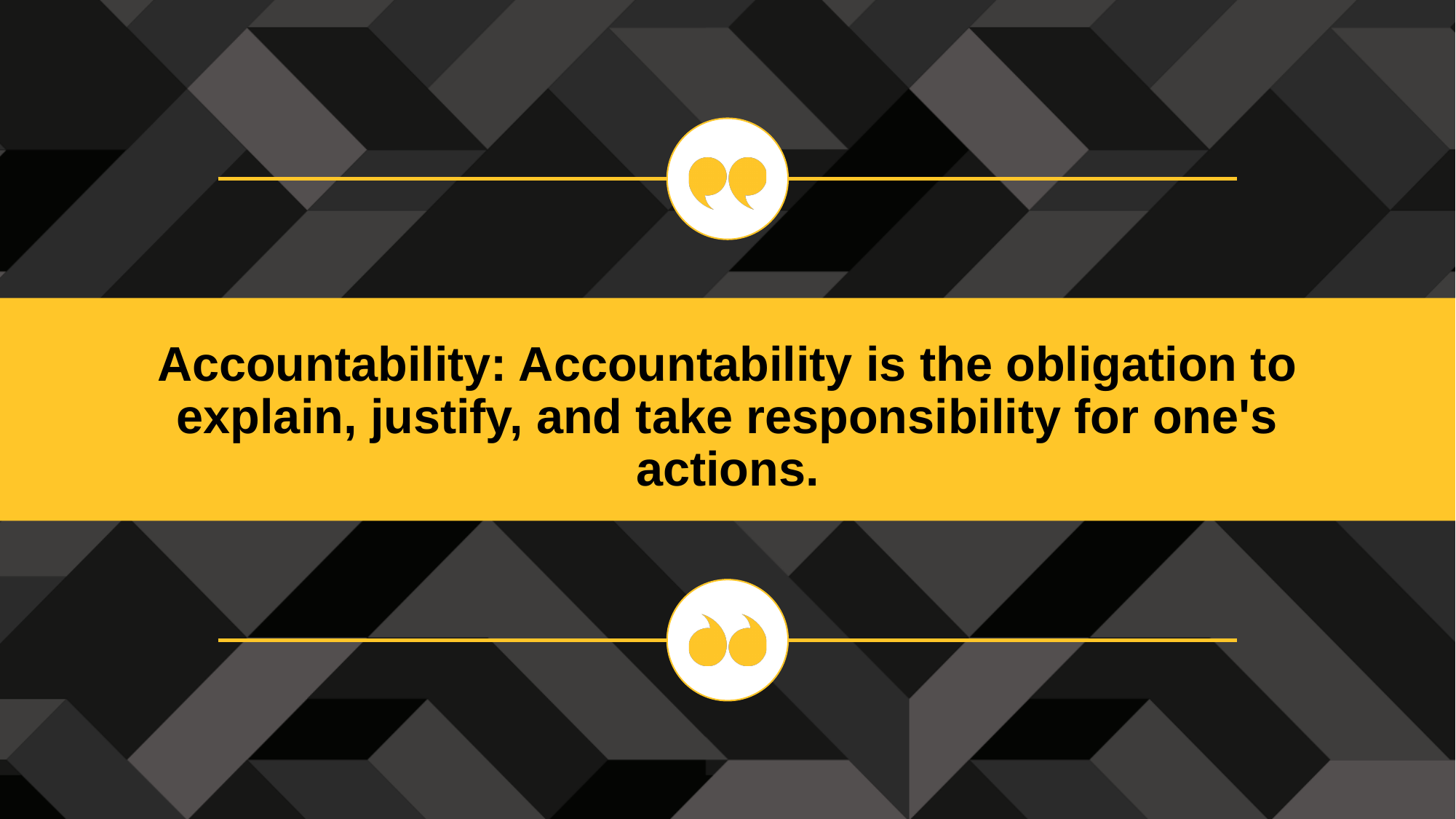

Accountability: Accountability is the obligation to explain, justify, and take responsibility for one's actions.